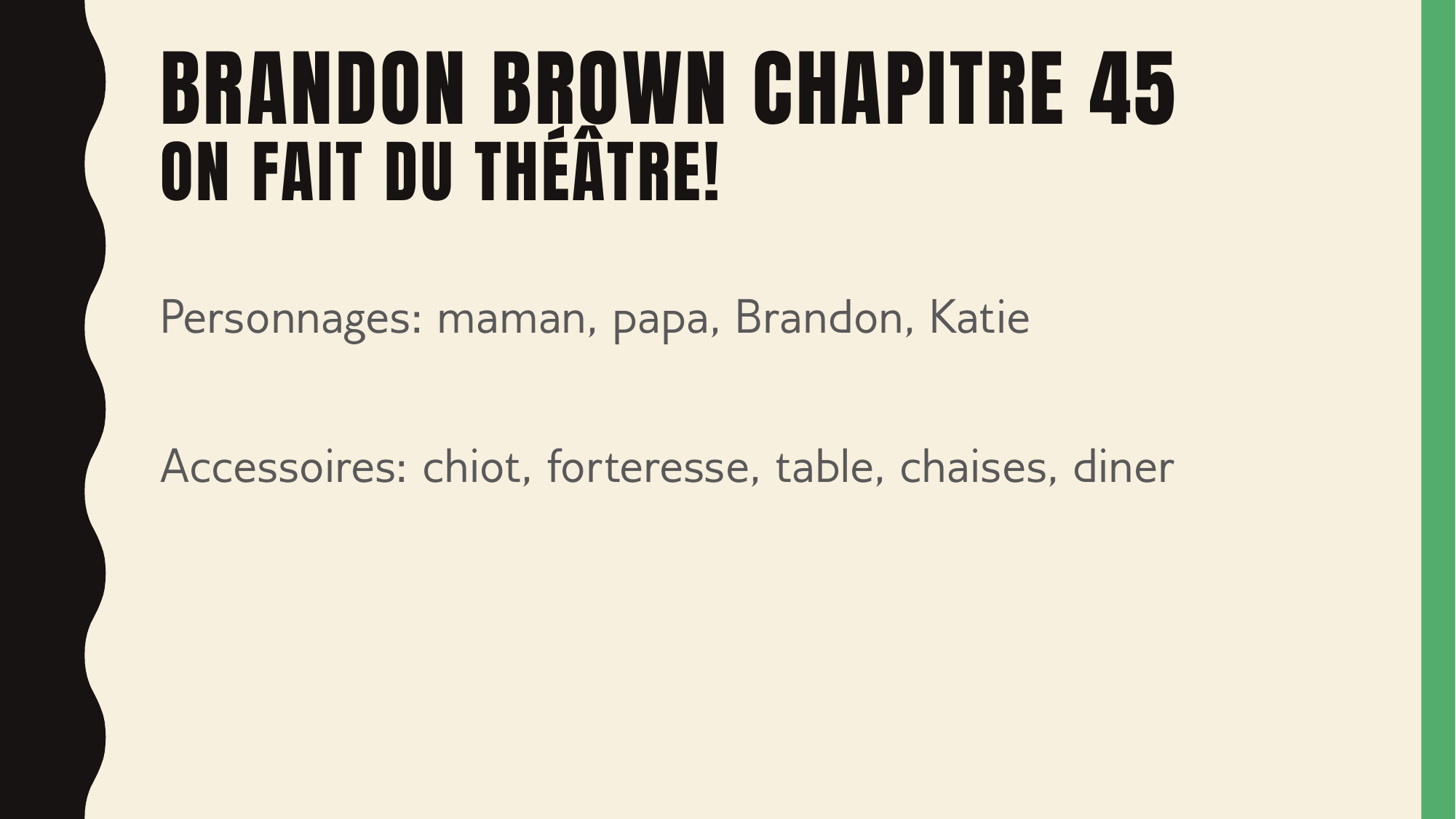

# Brandon Brown chapitre 45 On fait du théâtre!
Personnages: maman, papa, Brandon, Katie

Accessoires: chiot, forteresse, table, chaises, diner